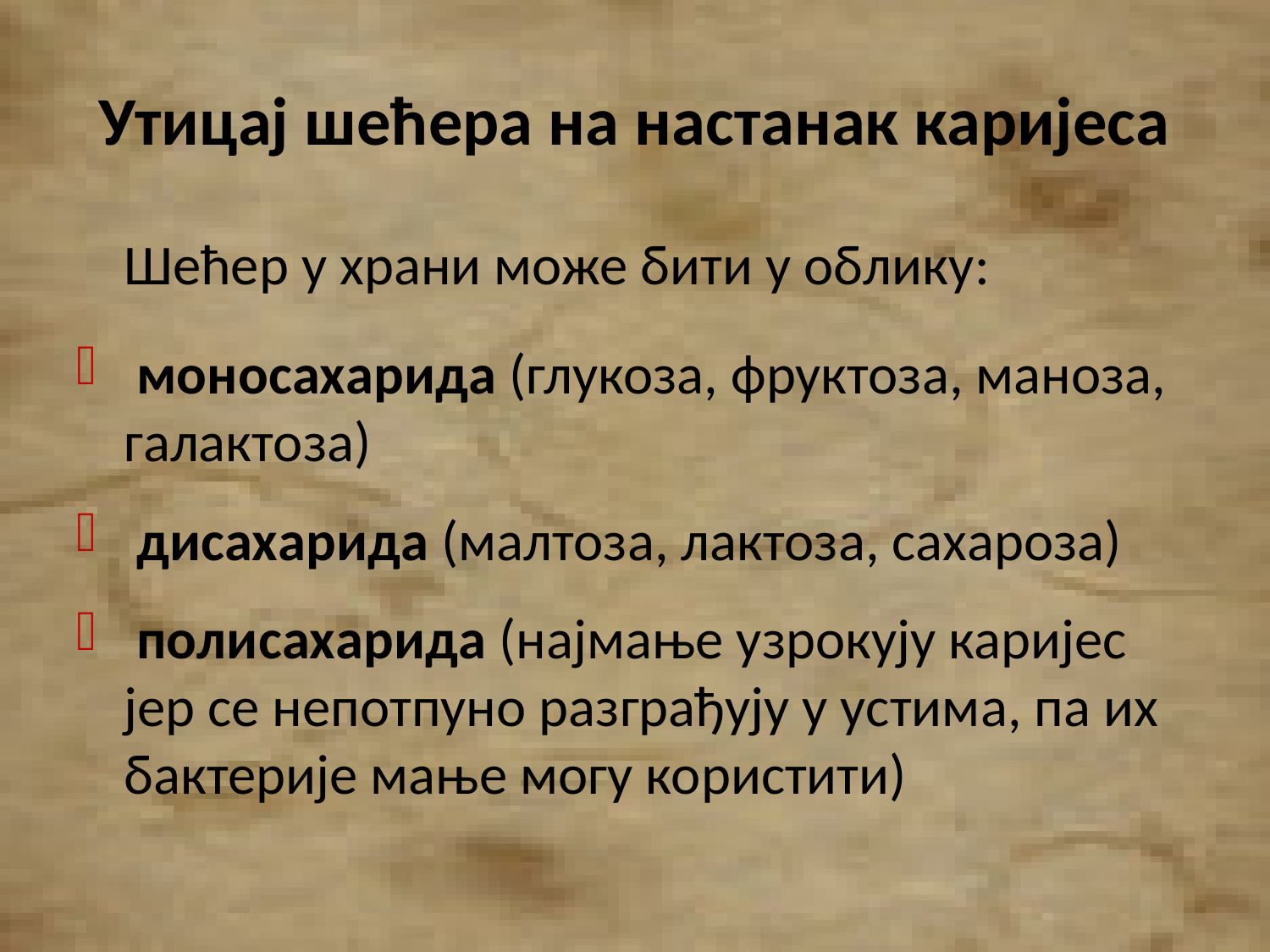

# Утицај шећера на настанак каријеса
	Шећер у храни може бити у облику:

 моносахарида (глукоза, фруктоза, маноза, галактоза)

 дисахарида (малтоза, лактоза, сахароза)

 полисахарида (најмање узрокују каријес јер се непотпуно разграђују у устима, па их бактерије мање могу користити)